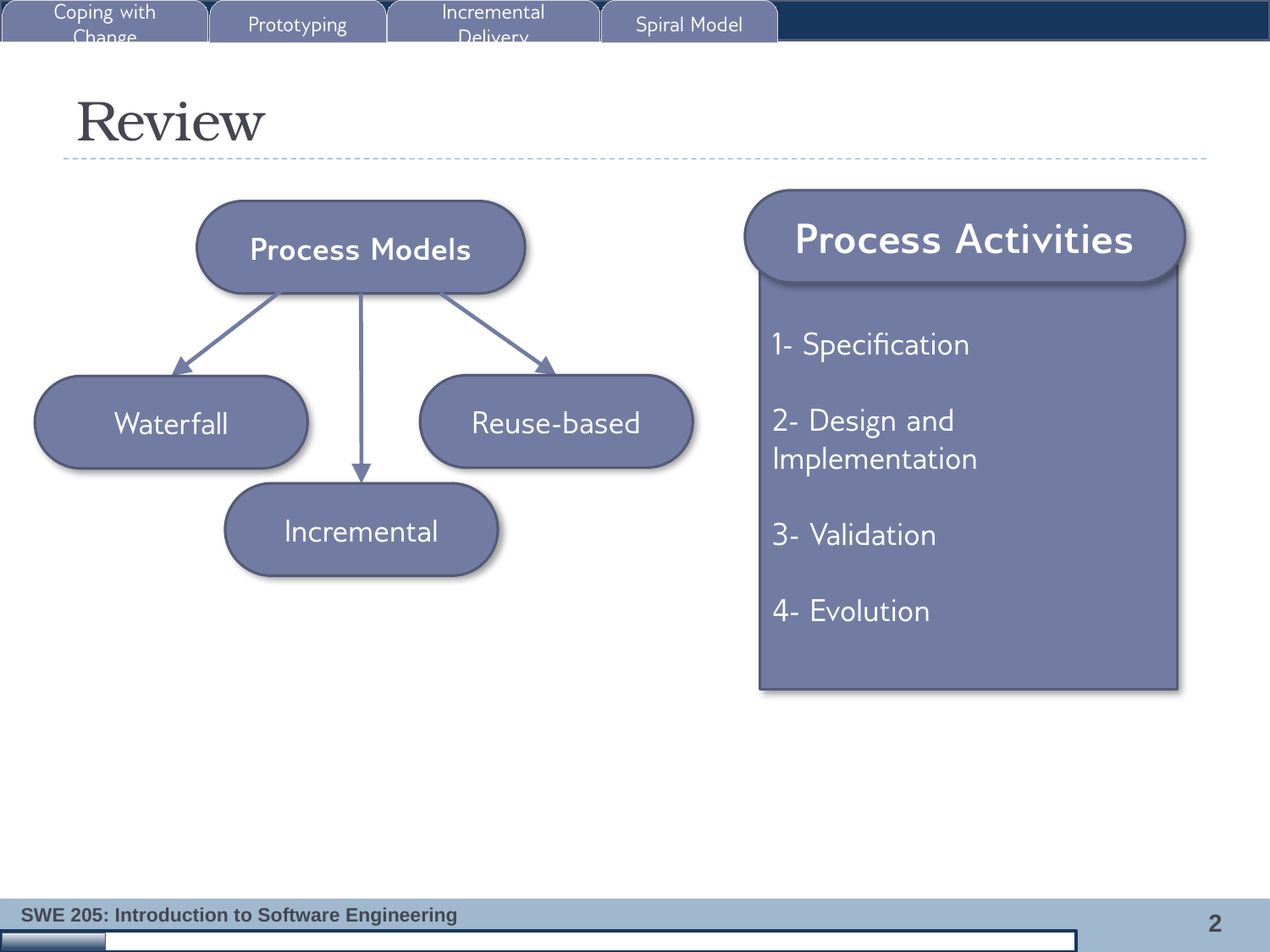

Coping with Change
Prototyping
Incremental Delivery
Spiral Model
# Review
Process Activities

Process Models

1- Specification

2- Design and Implementation

3- Validation

4- Evolution

Reuse-based

Waterfall

Incremental

2